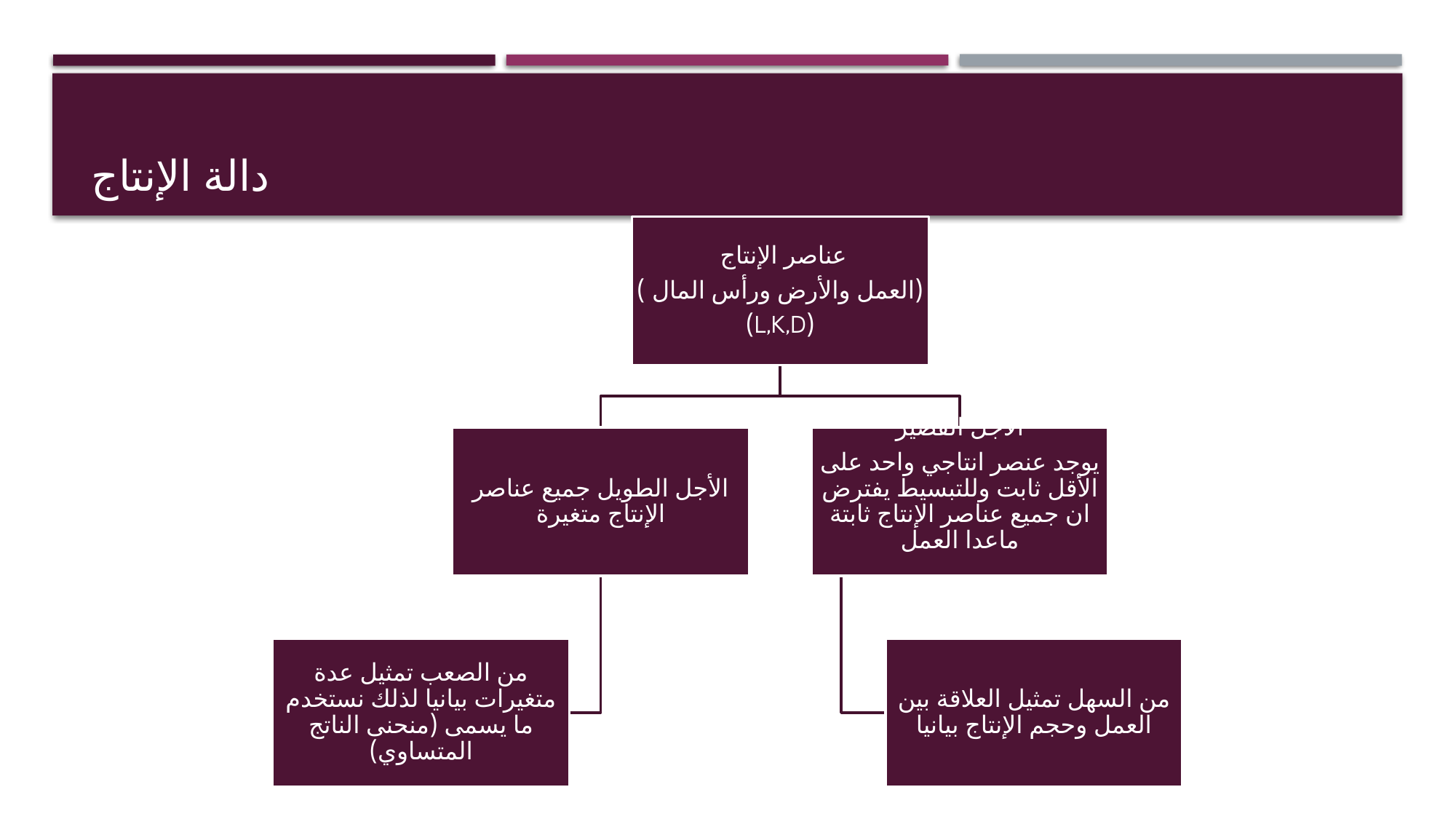

# دالة الإنتاج
عناصر الإنتاج
(العمل والأرض ورأس المال )
(L,K,D)
الأجل الطويل جميع عناصر الإنتاج متغيرة
من الصعب تمثيل عدة متغيرات بيانيا لذلك نستخدم ما يسمى (منحنى الناتج المتساوي)
الأجل القصير
يوجد عنصر انتاجي واحد على الأقل ثابت وللتبسيط يفترض ان جميع عناصر الإنتاج ثابتة ماعدا العمل

من السهل تمثيل العلاقة بين العمل وحجم الإنتاج بيانيا